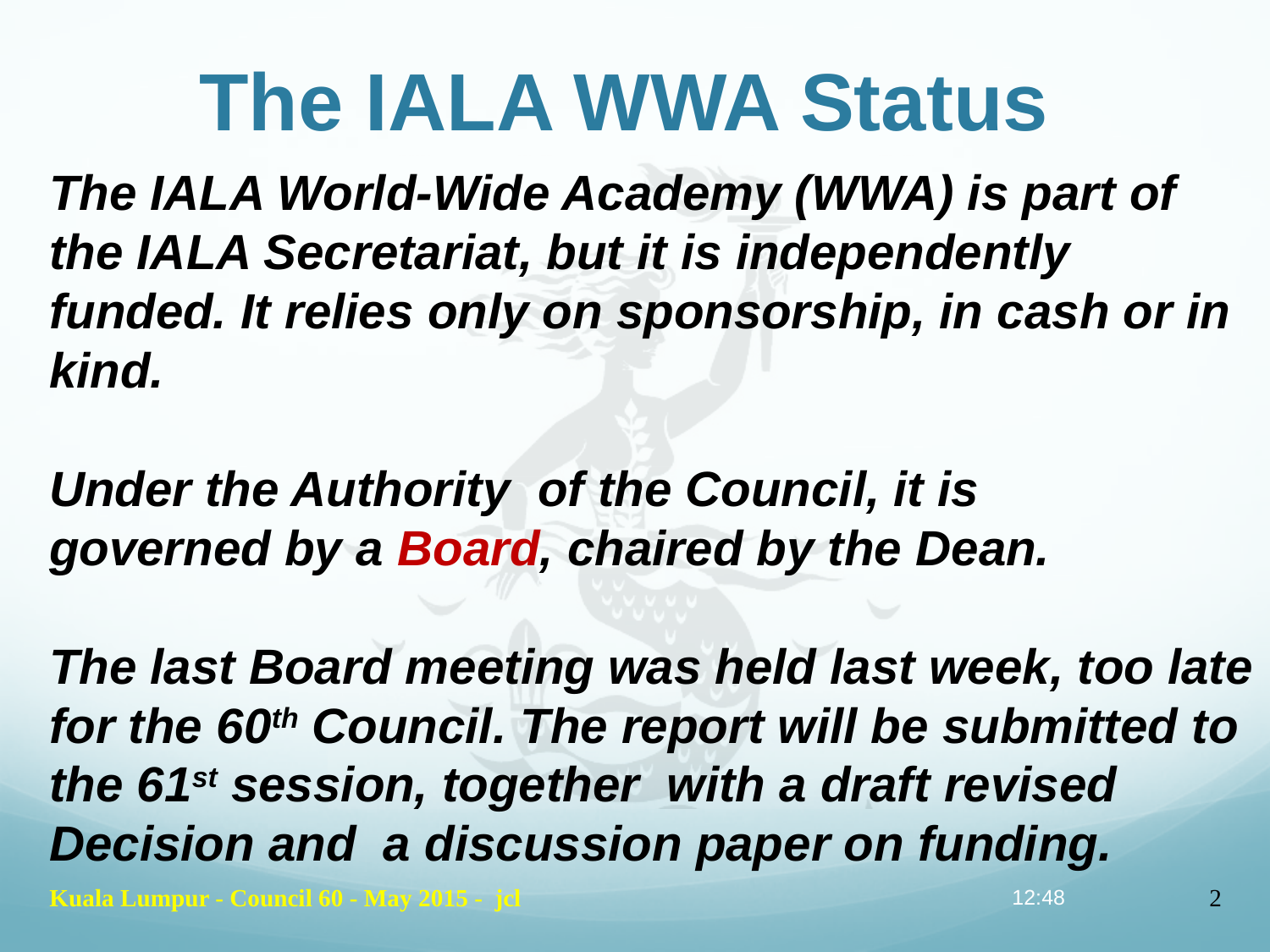

# The IALA WWA Status

The IALA World-Wide Academy (WWA) is part of the IALA Secretariat, but it is independently funded. It relies only on sponsorship, in cash or in kind.

Under the Authority  of the Council, it is
governed by a Board, chaired by the Dean.

The last Board meeting was held last week, too late for the 60th Council. The report will be submitted to the 61st session, together  with a draft revised Decision and  a discussion paper on funding.

Kuala Lumpur - Council 60 - May 2015 -  jcl
12:48
2